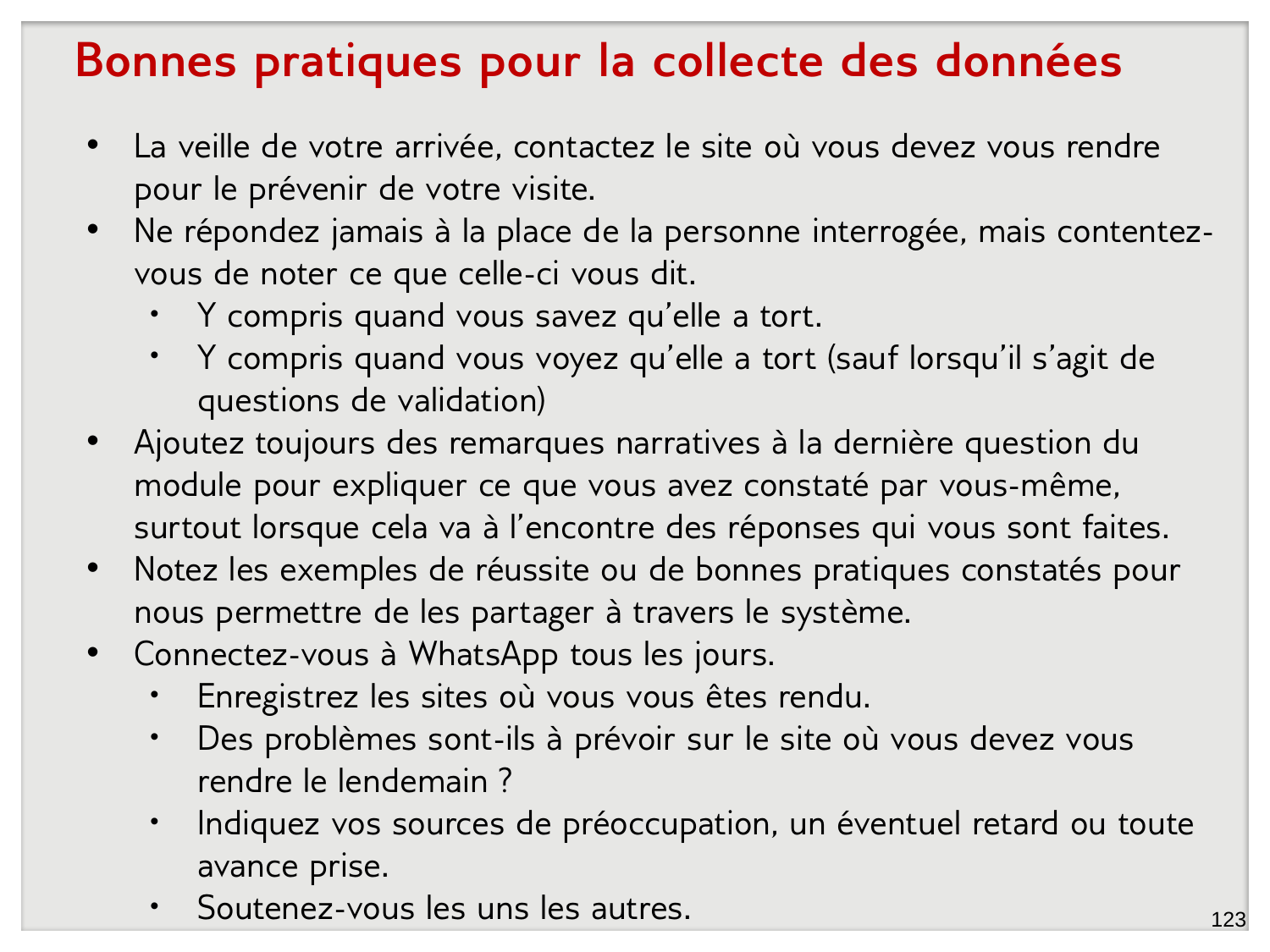

Bonnes pratiques pour la collecte des données
La veille de votre arrivée, contactez le site où vous devez vous rendre pour le prévenir de votre visite.
Ne répondez jamais à la place de la personne interrogée, mais contentez-vous de noter ce que celle-ci vous dit.
Y compris quand vous savez qu’elle a tort.
Y compris quand vous voyez qu’elle a tort (sauf lorsqu’il s’agit de questions de validation)
Ajoutez toujours des remarques narratives à la dernière question du module pour expliquer ce que vous avez constaté par vous-même, surtout lorsque cela va à l’encontre des réponses qui vous sont faites.
Notez les exemples de réussite ou de bonnes pratiques constatés pour nous permettre de les partager à travers le système.
Connectez-vous à WhatsApp tous les jours.
Enregistrez les sites où vous vous êtes rendu.
Des problèmes sont-ils à prévoir sur le site où vous devez vous rendre le lendemain ?
Indiquez vos sources de préoccupation, un éventuel retard ou toute avance prise.
Soutenez-vous les uns les autres.